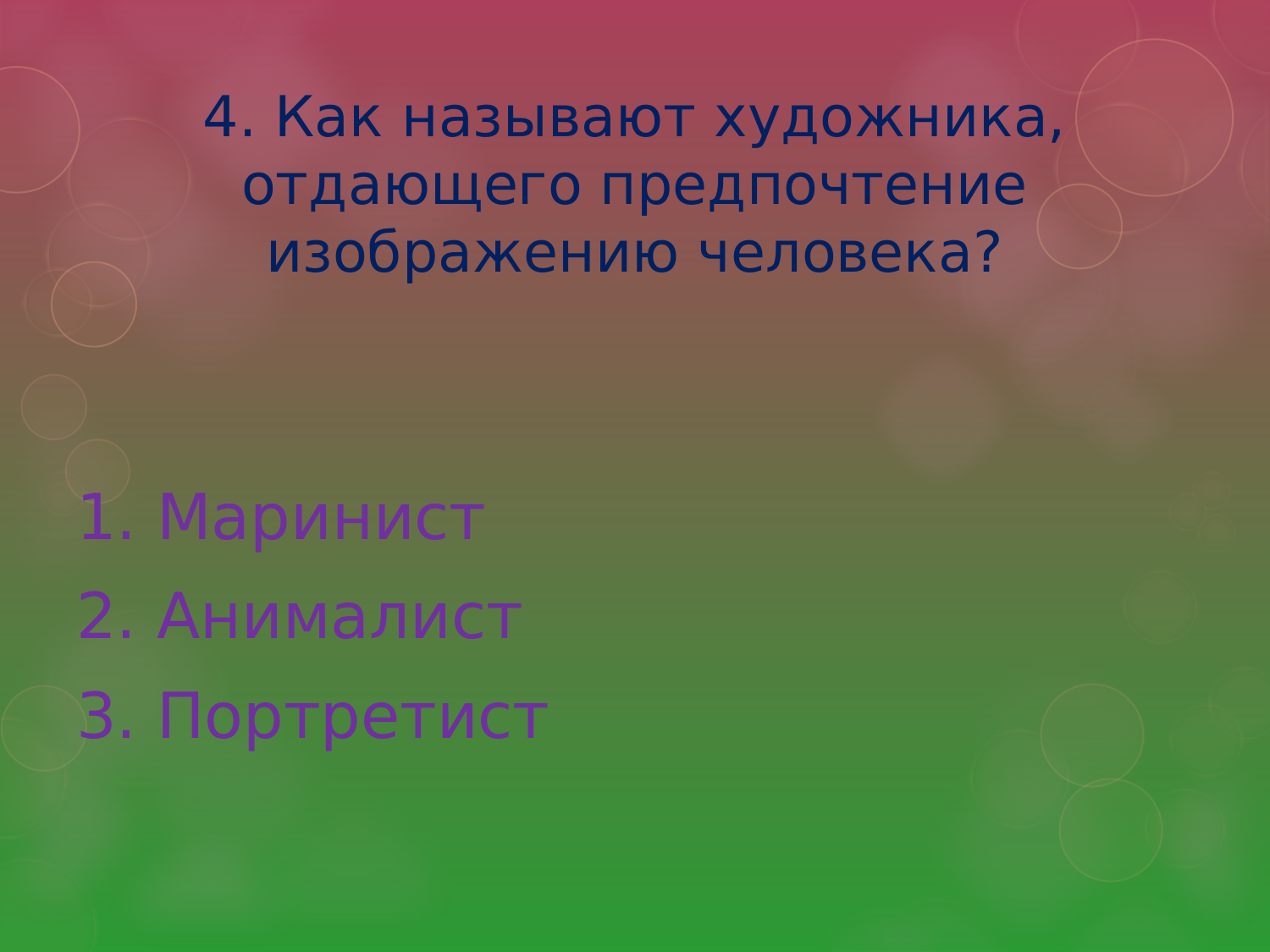

# 4. Как называют художника, отдающего предпочтение изображению человека?
1. Маринист
2. Анималист
3. Портретист